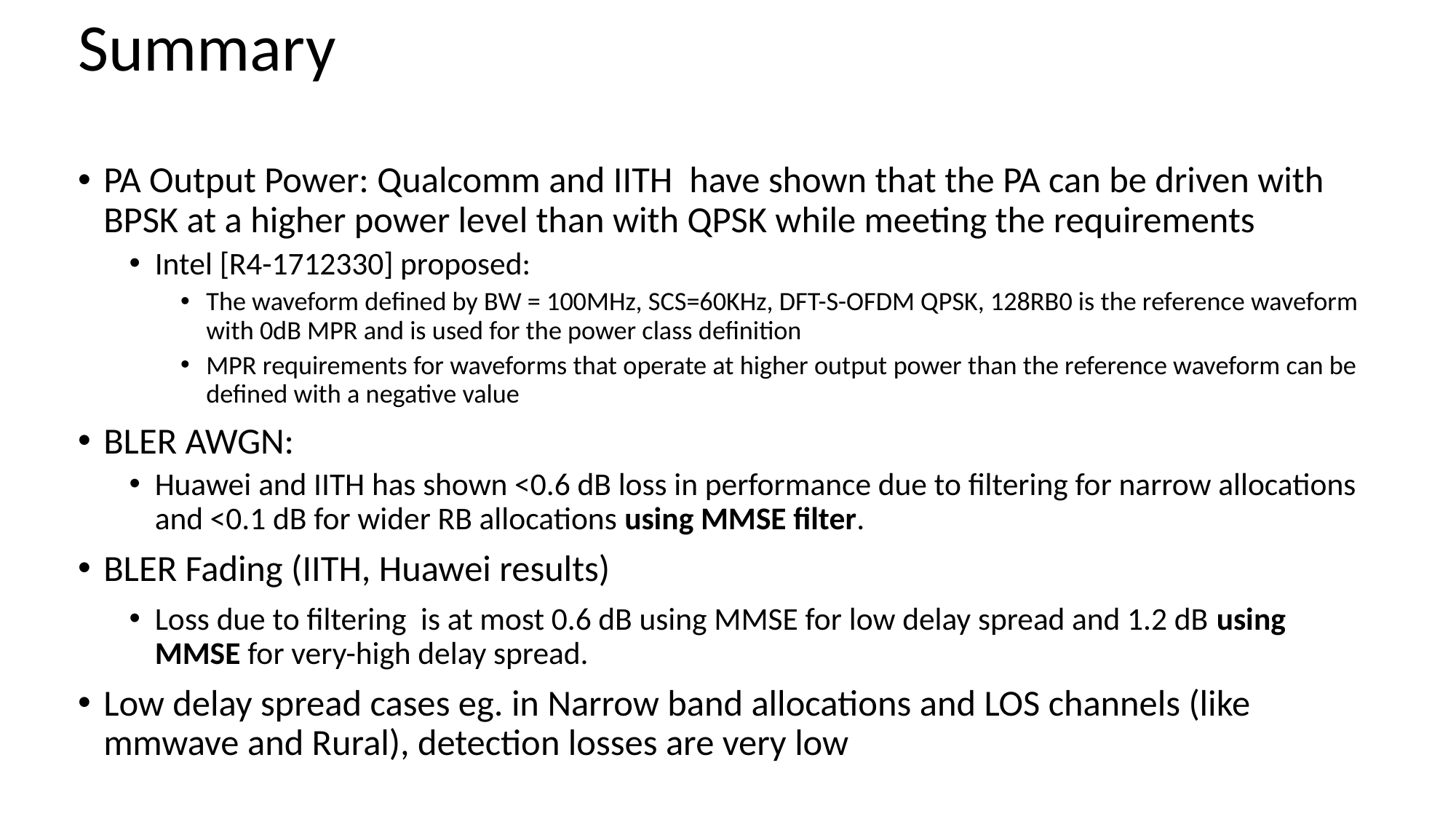

# Summary
PA Output Power: Qualcomm and IITH  have shown that the PA can be driven with BPSK at a higher power level than with QPSK while meeting the requirements
Intel [R4-1712330] proposed:
The waveform defined by BW = 100MHz, SCS=60KHz, DFT-S-OFDM QPSK, 128RB0 is the reference waveform with 0dB MPR and is used for the power class definition
MPR requirements for waveforms that operate at higher output power than the reference waveform can be defined with a negative value
BLER AWGN:
Huawei and IITH has shown <0.6 dB loss in performance due to filtering for narrow allocations and <0.1 dB for wider RB allocations using MMSE filter.
BLER Fading (IITH, Huawei results)
Loss due to filtering  is at most 0.6 dB using MMSE for low delay spread and 1.2 dB using MMSE for very-high delay spread.
Low delay spread cases eg. in Narrow band allocations and LOS channels (like mmwave and Rural), detection losses are very low